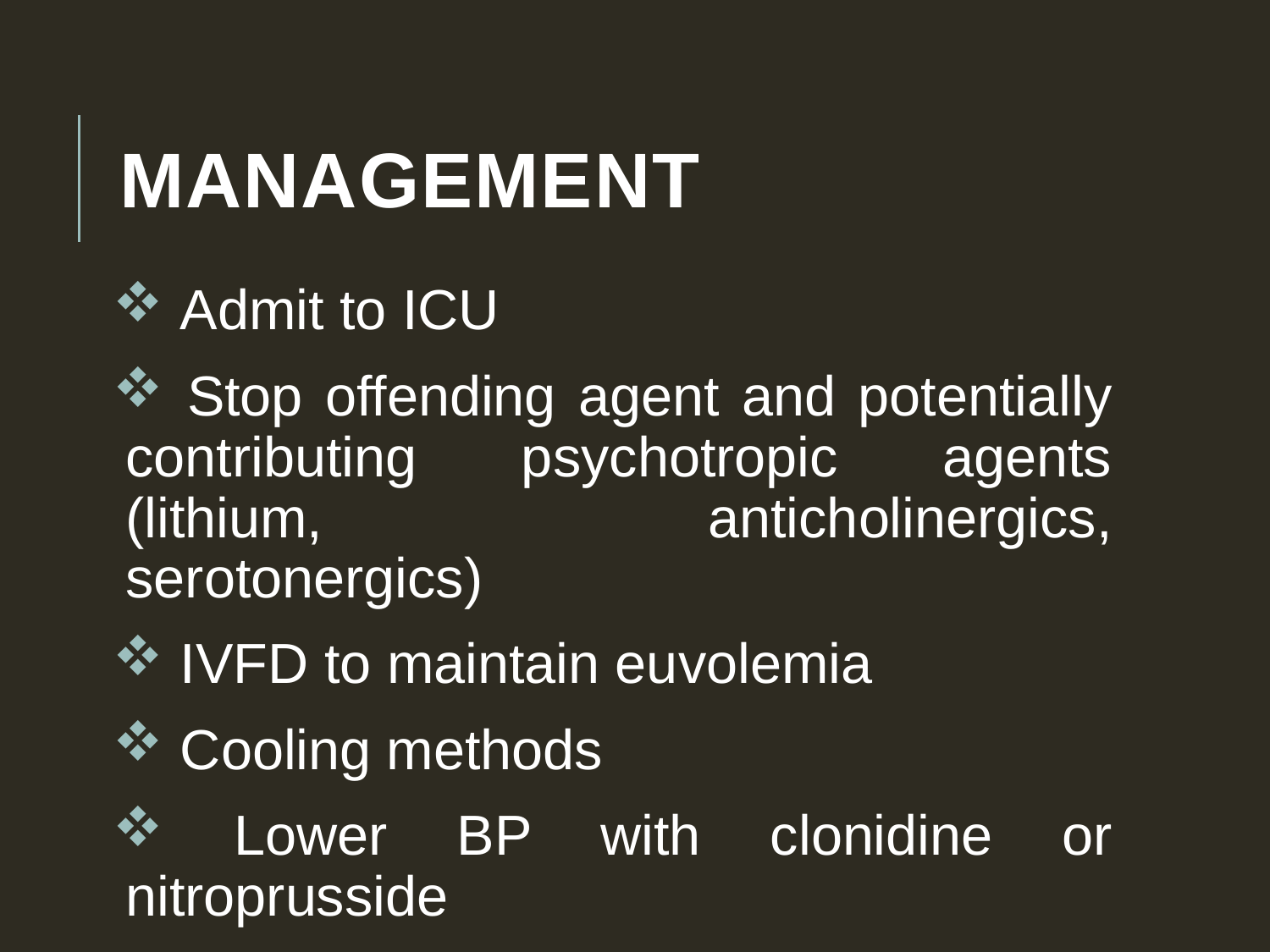

# Management
 Admit to ICU
 Stop offending agent and potentially contributing psychotropic agents (lithium, anticholinergics, serotonergics)
 IVFD to maintain euvolemia
 Cooling methods
 Lower BP with clonidine or nitroprusside